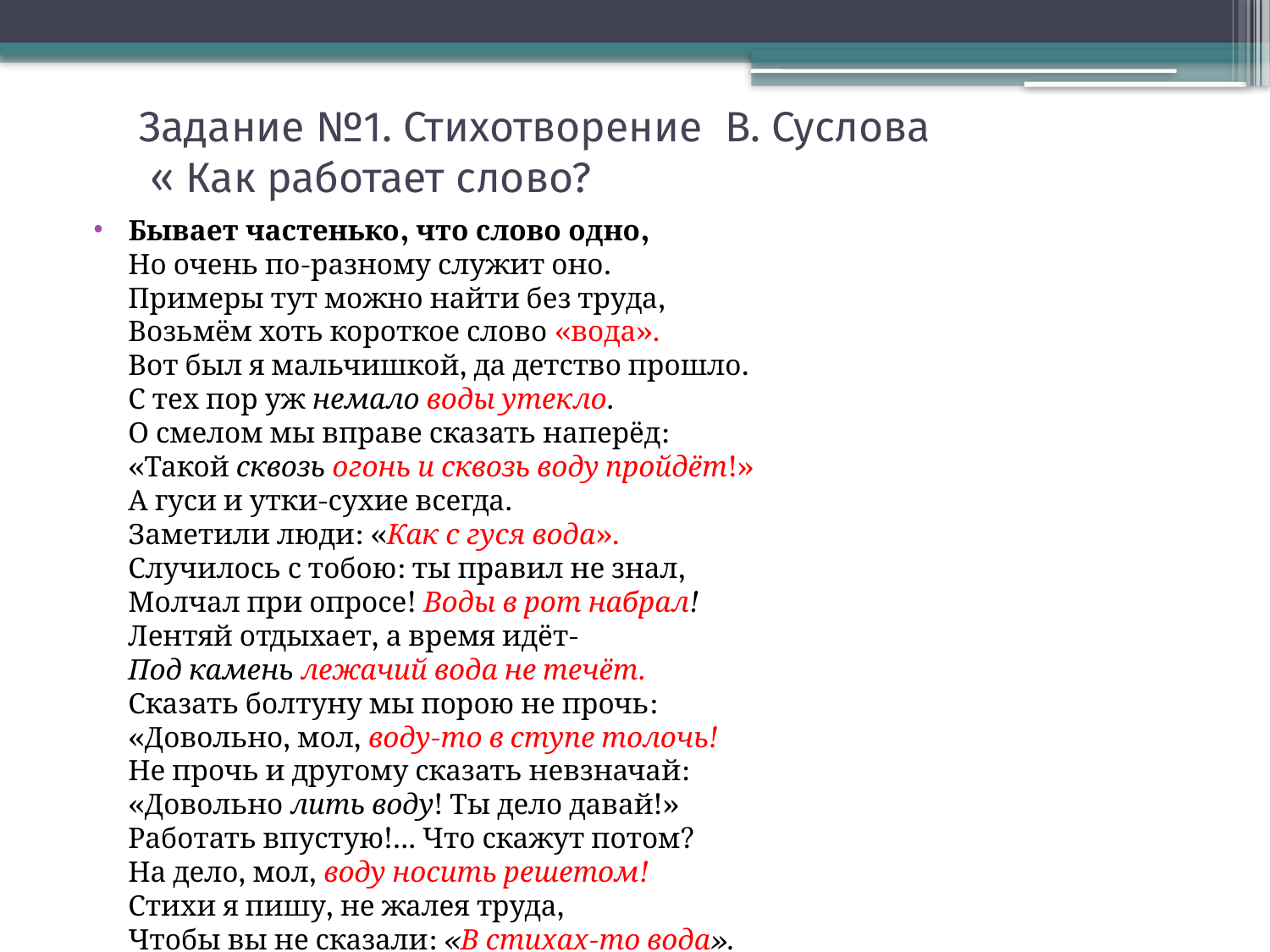

# Задание №1. Стихотворение  В. Суслова « Как работает слово?
Бывает частенько, что слово одно,
Но очень по-разному служит оно.
Примеры тут можно найти без труда,
Возьмём хоть короткое слово «вода».
Вот был я мальчишкой, да детство прошло.
С тех пор уж немало воды утекло.
О смелом мы вправе сказать наперёд:
«Такой сквозь огонь и сквозь воду пройдёт!»
А гуси и утки-сухие всегда.
Заметили люди: «Как с гуся вода».
Случилось с тобою: ты правил не знал,
Молчал при опросе! Воды в рот набрал!
Лентяй отдыхает, а время идёт-
Под камень лежачий вода не течёт.
Сказать болтуну мы порою не прочь:
«Довольно, мол, воду-то в ступе толочь!
Не прочь и другому сказать невзначай:
«Довольно лить воду! Ты дело давай!»
Работать впустую!... Что скажут потом?
На дело, мол, воду носить решетом!
Стихи я пишу, не жалея труда,
Чтобы вы не сказали: «В стихах-то вода».